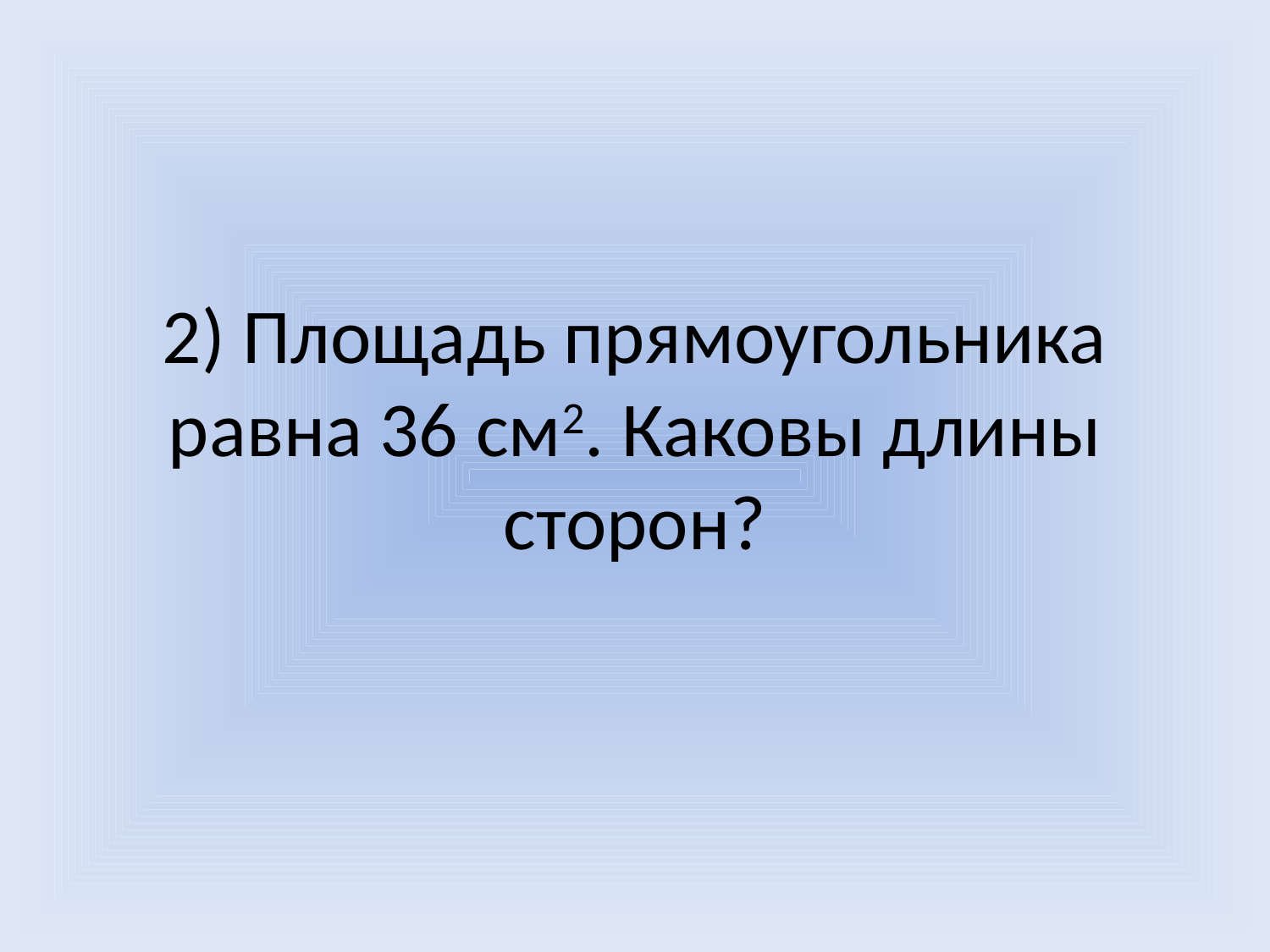

# 2) Площадь прямоугольника равна 36 см2. Каковы длины сторон?